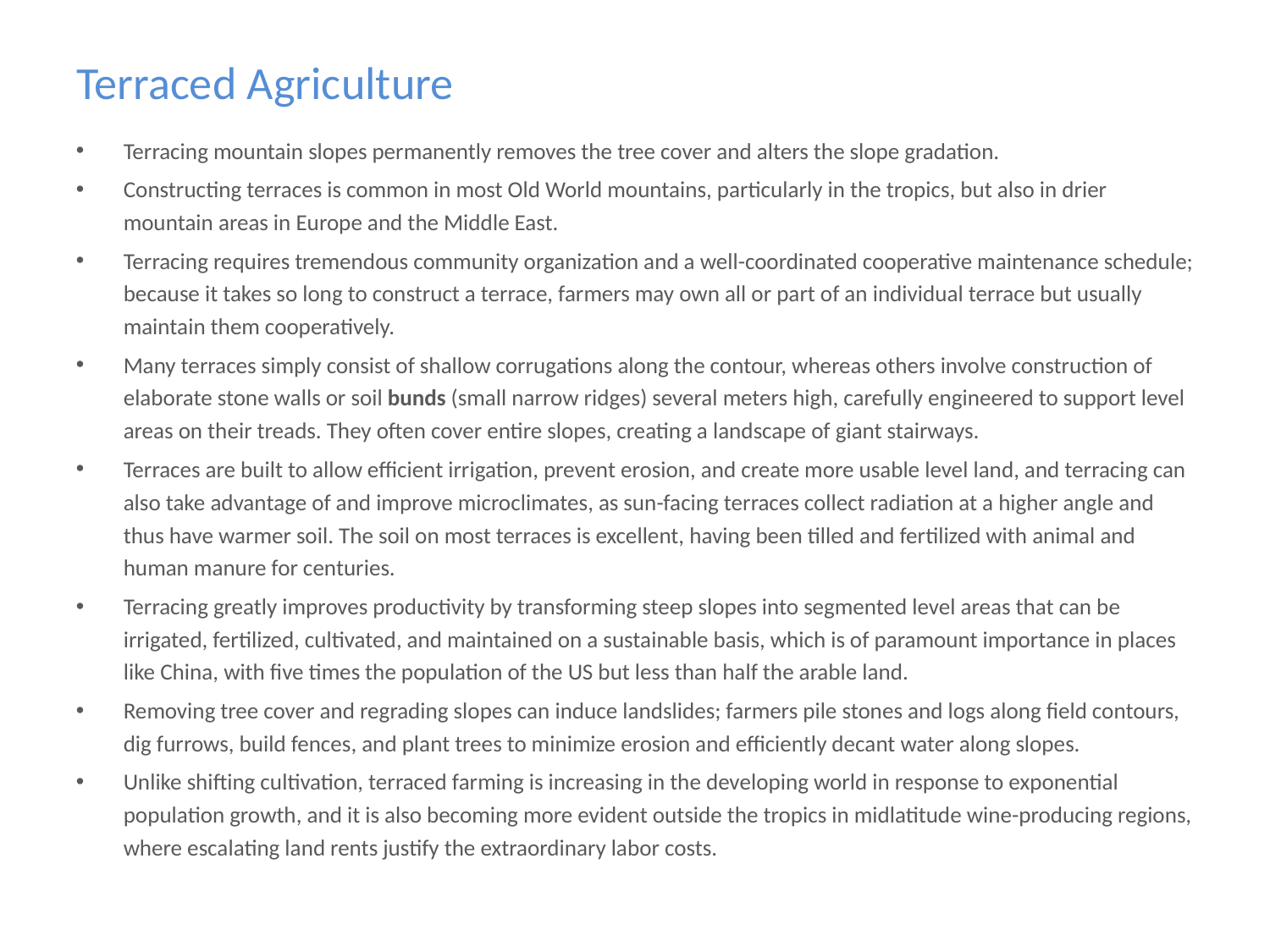

# Terraced Agriculture
Terracing mountain slopes permanently removes the tree cover and alters the slope gradation.
Constructing terraces is common in most Old World mountains, particularly in the tropics, but also in drier mountain areas in Europe and the Middle East.
Terracing requires tremendous community organization and a well-coordinated cooperative maintenance schedule; because it takes so long to construct a terrace, farmers may own all or part of an individual terrace but usually maintain them cooperatively.
Many terraces simply consist of shallow corrugations along the contour, whereas others involve construction of elaborate stone walls or soil bunds (small narrow ridges) several meters high, carefully engineered to support level areas on their treads. They often cover entire slopes, creating a landscape of giant stairways.
Terraces are built to allow efficient irrigation, prevent erosion, and create more usable level land, and terracing can also take advantage of and improve microclimates, as sun-facing terraces collect radiation at a higher angle and thus have warmer soil. The soil on most terraces is excellent, having been tilled and fertilized with animal and human manure for centuries.
Terracing greatly improves productivity by transforming steep slopes into segmented level areas that can be irrigated, fertilized, cultivated, and maintained on a sustainable basis, which is of paramount importance in places like China, with five times the population of the US but less than half the arable land.
Removing tree cover and regrading slopes can induce landslides; farmers pile stones and logs along field contours, dig furrows, build fences, and plant trees to minimize erosion and efficiently decant water along slopes.
Unlike shifting cultivation, terraced farming is increasing in the developing world in response to exponential population growth, and it is also becoming more evident outside the tropics in midlatitude wine-producing regions, where escalating land rents justify the extraordinary labor costs.